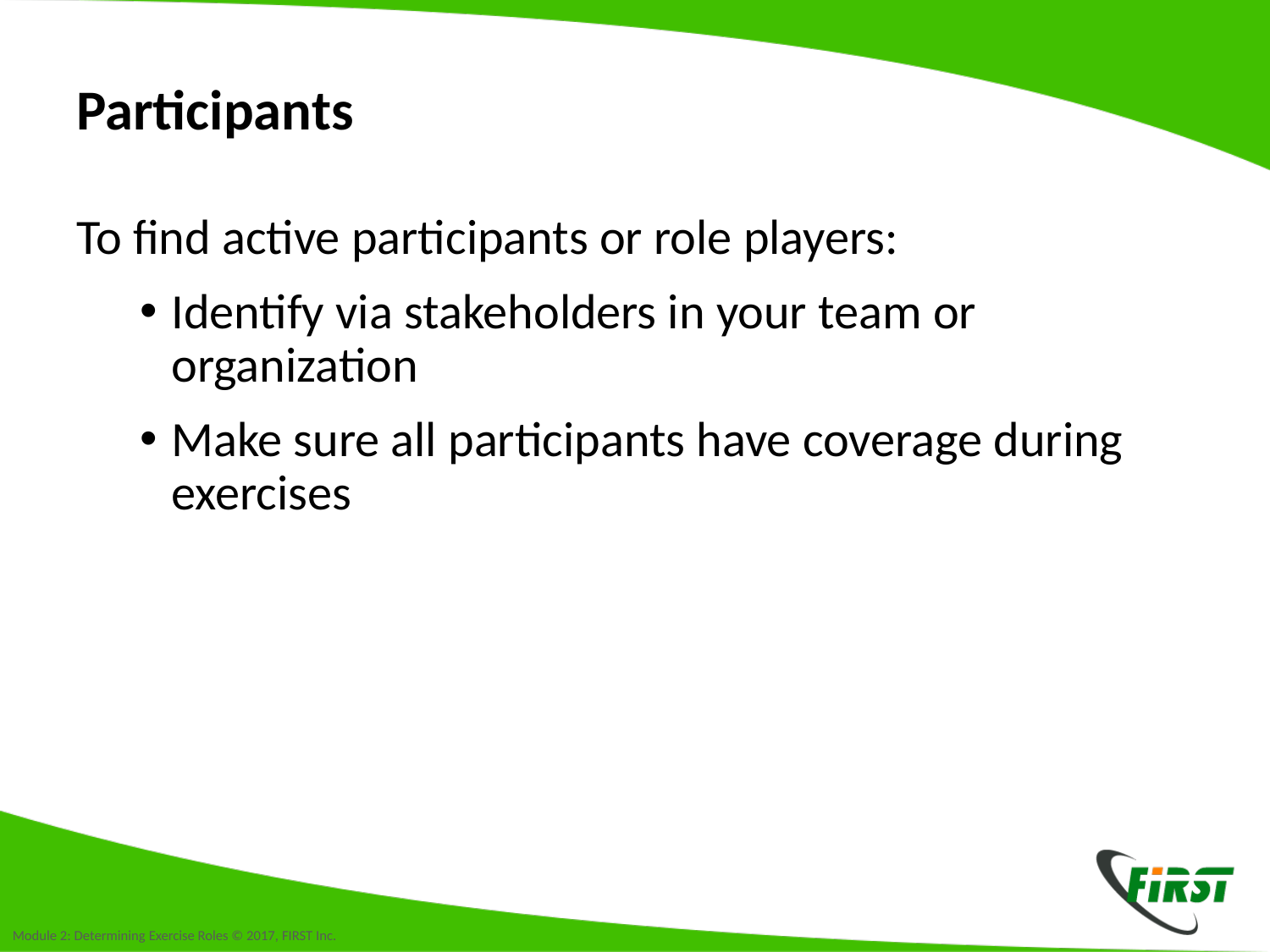

# Participants
To find active participants or role players:
Identify via stakeholders in your team or organization
Make sure all participants have coverage during exercises